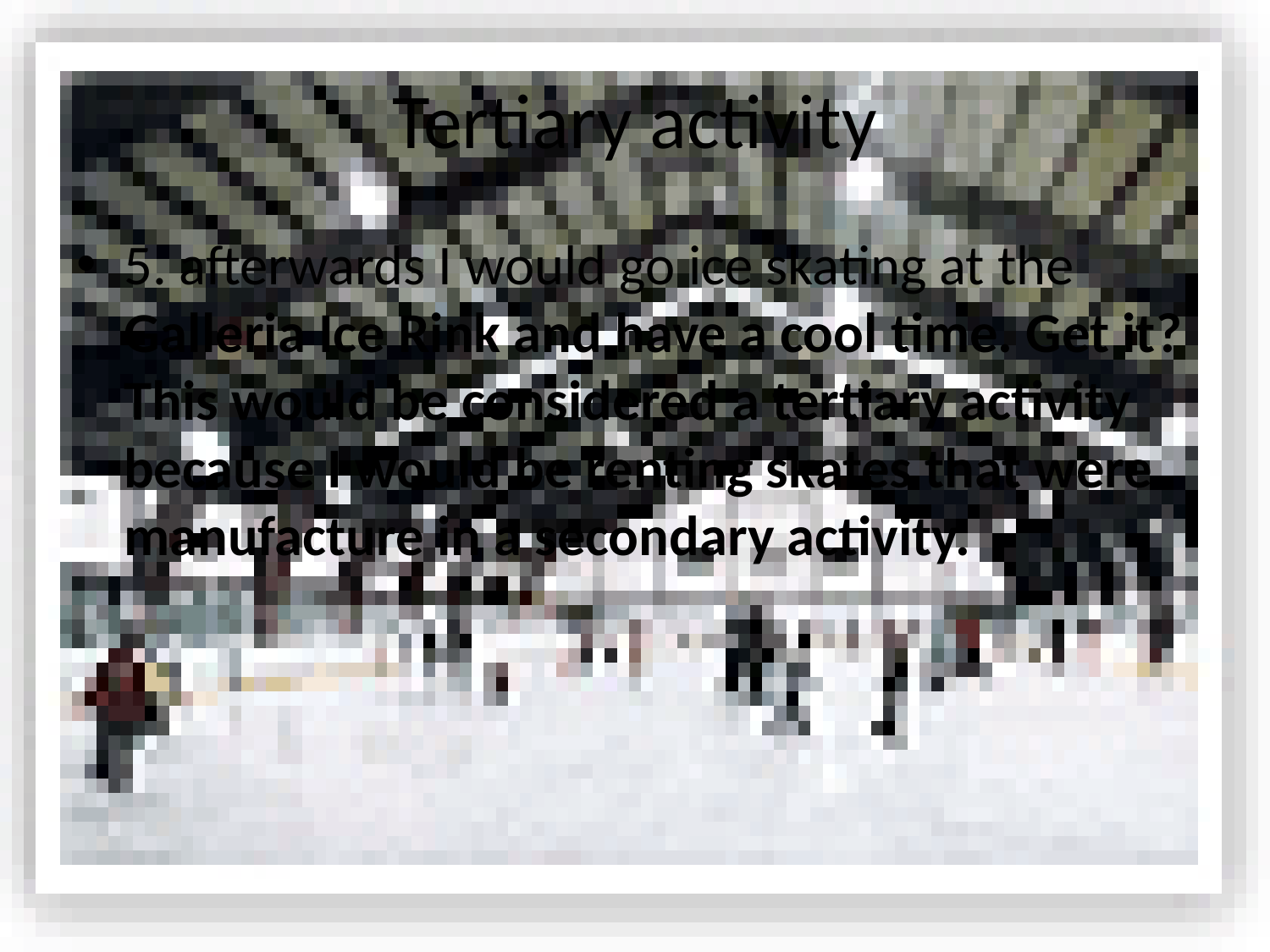

# Tertiary activity
5. afterwards I would go ice skating at the Galleria Ice Rink and have a cool time. Get it? This would be considered a tertiary activity because I would be renting skates that were manufacture in a secondary activity.